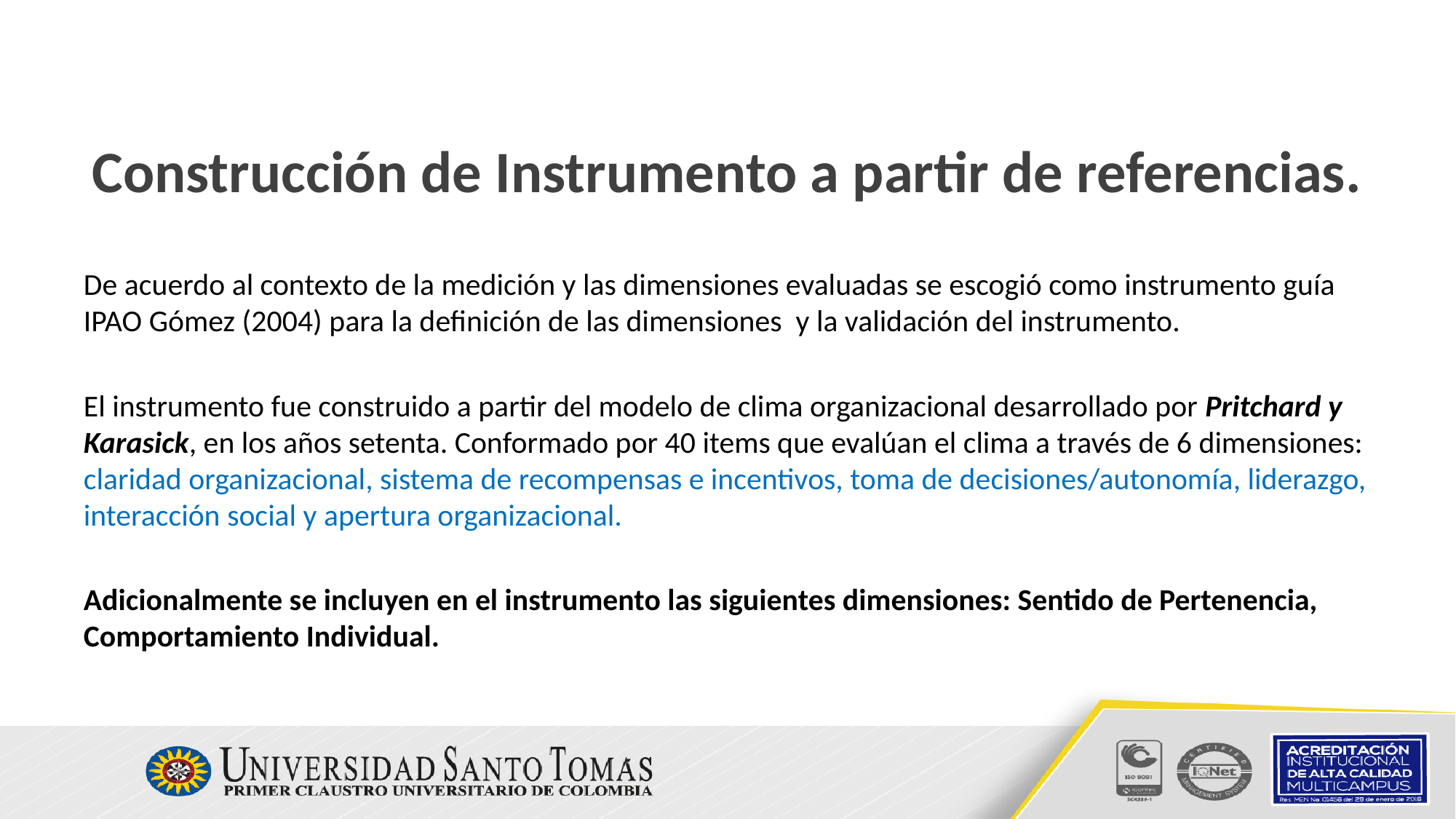

# Construcción de Instrumento a partir de referencias.
De acuerdo al contexto de la medición y las dimensiones evaluadas se escogió como instrumento guía IPAO Gómez (2004) para la definición de las dimensiones  y la validación del instrumento.

El instrumento fue construido a partir del modelo de clima organizacional desarrollado por Pritchard y Karasick, en los años setenta. Conformado por 40 items que evalúan el clima a través de 6 dimensiones: claridad organizacional, sistema de recompensas e incentivos, toma de decisiones/autonomía, liderazgo, interacción social y apertura organizacional.

Adicionalmente se incluyen en el instrumento las siguientes dimensiones: Sentido de Pertenencia, Comportamiento Individual.